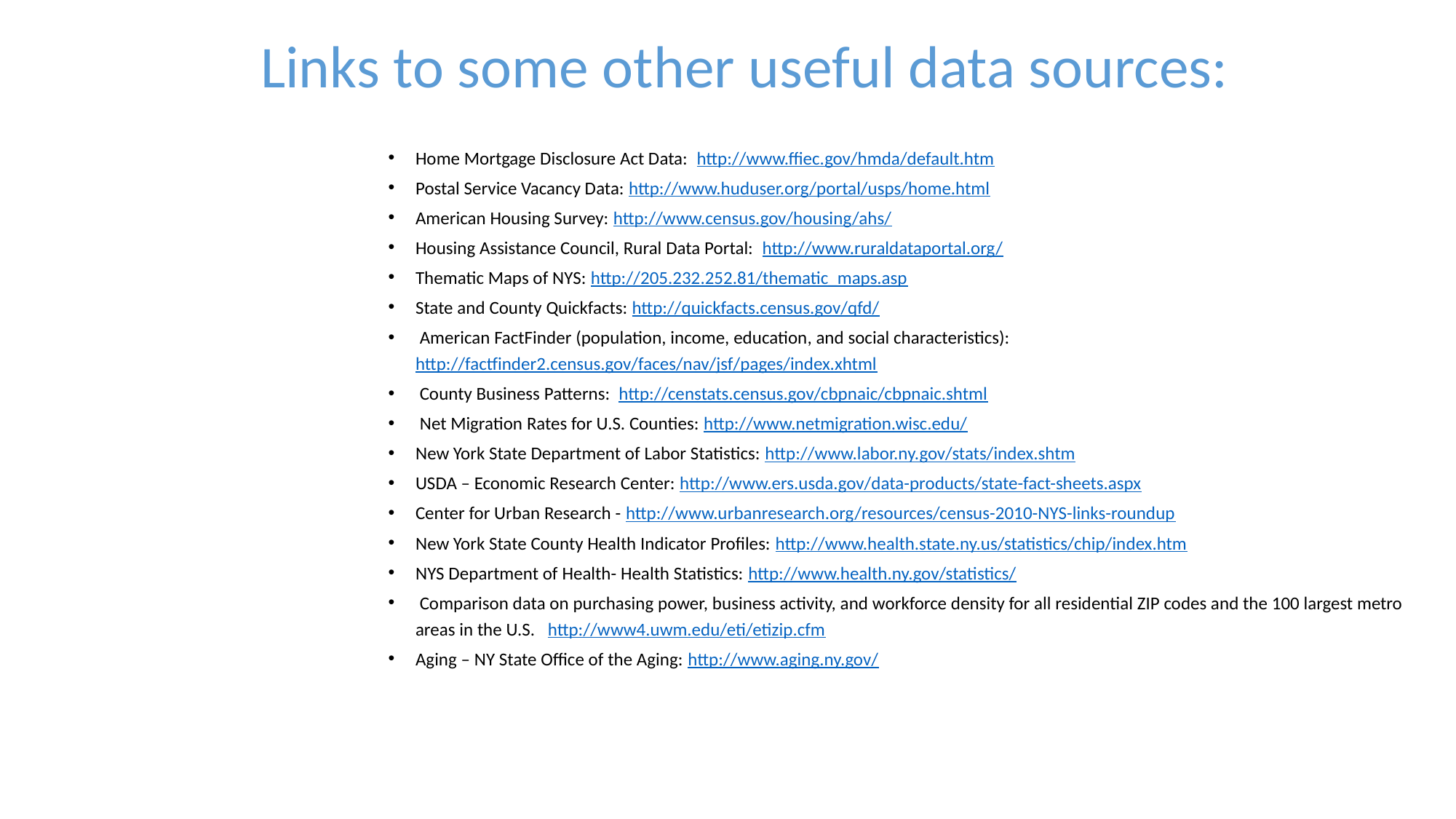

# Links to some other useful data sources:
Home Mortgage Disclosure Act Data:  http://www.ffiec.gov/hmda/default.htm
Postal Service Vacancy Data: http://www.huduser.org/portal/usps/home.html
American Housing Survey: http://www.census.gov/housing/ahs/
Housing Assistance Council, Rural Data Portal:  http://www.ruraldataportal.org/
Thematic Maps of NYS: http://205.232.252.81/thematic_maps.asp
State and County Quickfacts: http://quickfacts.census.gov/qfd/
 American FactFinder (population, income, education, and social characteristics): http://factfinder2.census.gov/faces/nav/jsf/pages/index.xhtml
 County Business Patterns:  http://censtats.census.gov/cbpnaic/cbpnaic.shtml
 Net Migration Rates for U.S. Counties: http://www.netmigration.wisc.edu/
New York State Department of Labor Statistics: http://www.labor.ny.gov/stats/index.shtm
USDA – Economic Research Center: http://www.ers.usda.gov/data-products/state-fact-sheets.aspx
Center for Urban Research - http://www.urbanresearch.org/resources/census-2010-NYS-links-roundup
New York State County Health Indicator Profiles: http://www.health.state.ny.us/statistics/chip/index.htm
NYS Department of Health- Health Statistics: http://www.health.ny.gov/statistics/
 Comparison data on purchasing power, business activity, and workforce density for all residential ZIP codes and the 100 largest metro areas in the U.S.   http://www4.uwm.edu/eti/etizip.cfm
Aging – NY State Office of the Aging: http://www.aging.ny.gov/